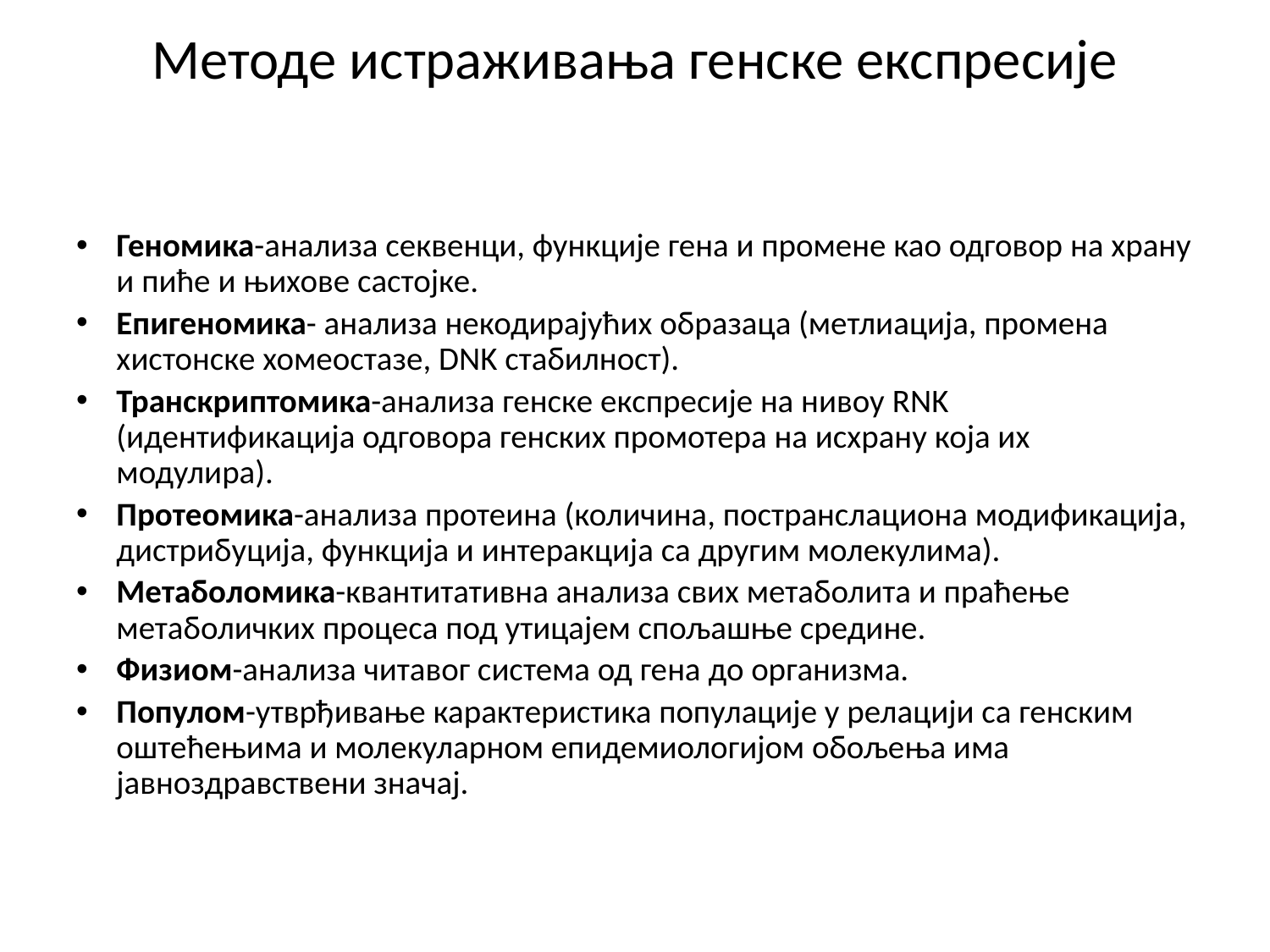

# Методе истраживања генске експресије
Геномика-анализа секвенци, функције гена и промене као одговор на храну и пиће и њихове састојке.
Епигеномика- анализа некодирајућих образаца (метлиација, промена хистонске хомеостазе, DNK стабилност).
Транскриптомика-анализа генске експресије на нивоу RNK (идентификација одговора генских промотера на исхрану која их модулира).
Протеомика-анализа протеина (количина, постранслациона модификација, дистрибуција, функција и интеракција са другим молекулима).
Метаболомика-квантитативна анализа свих метаболита и праћење метаболичких процеса под утицајем спољашње средине.
Физиом-анализа читавог система од гена до организма.
Популом-утврђивање карактеристика популације у релацији са генским оштећењима и молекуларном епидемиологијом обољења има јавноздравствени значај.